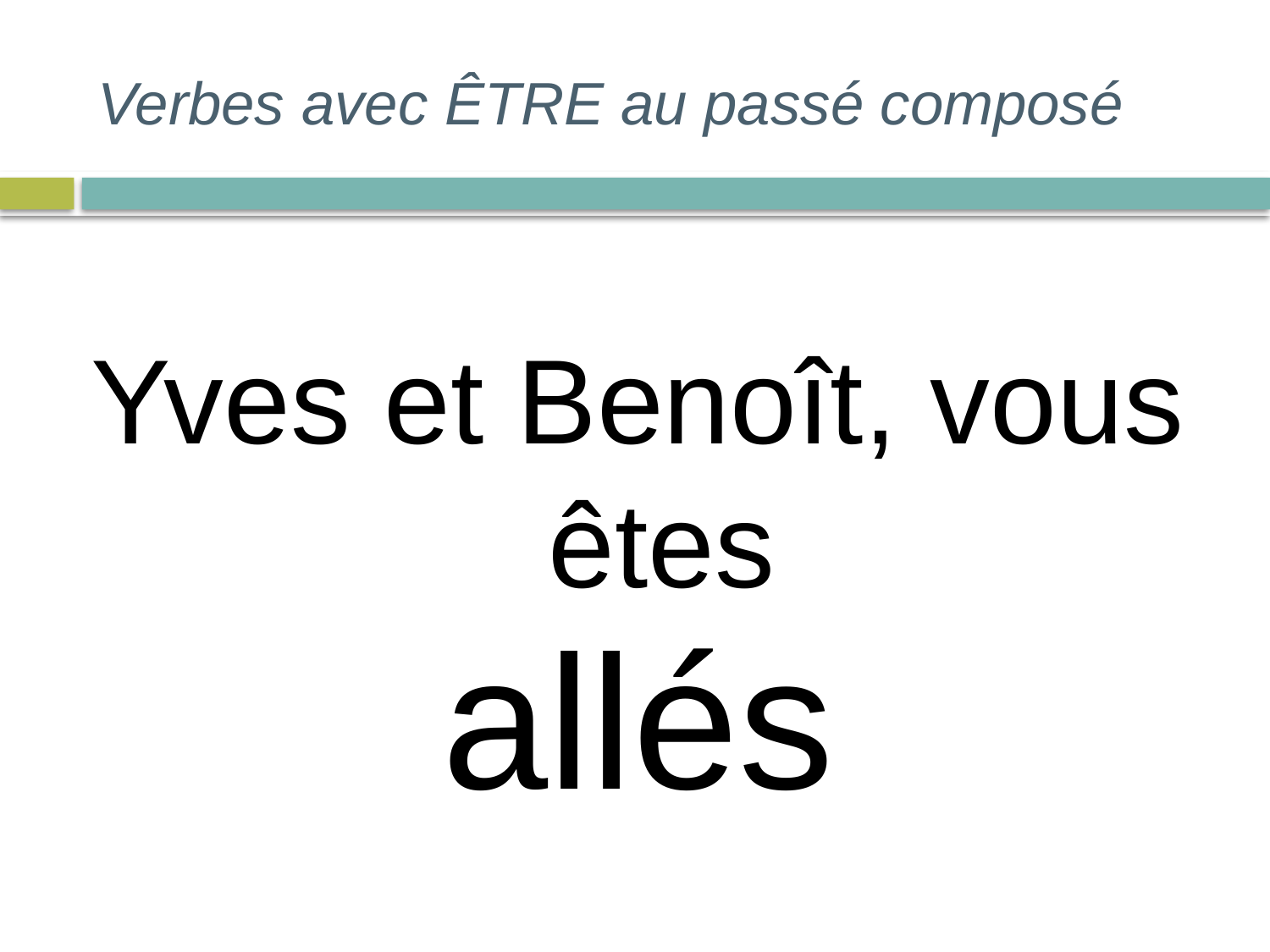

# Verbes avec ÊTRE au passé composé
Yves et Benoît, vous êtes
allés